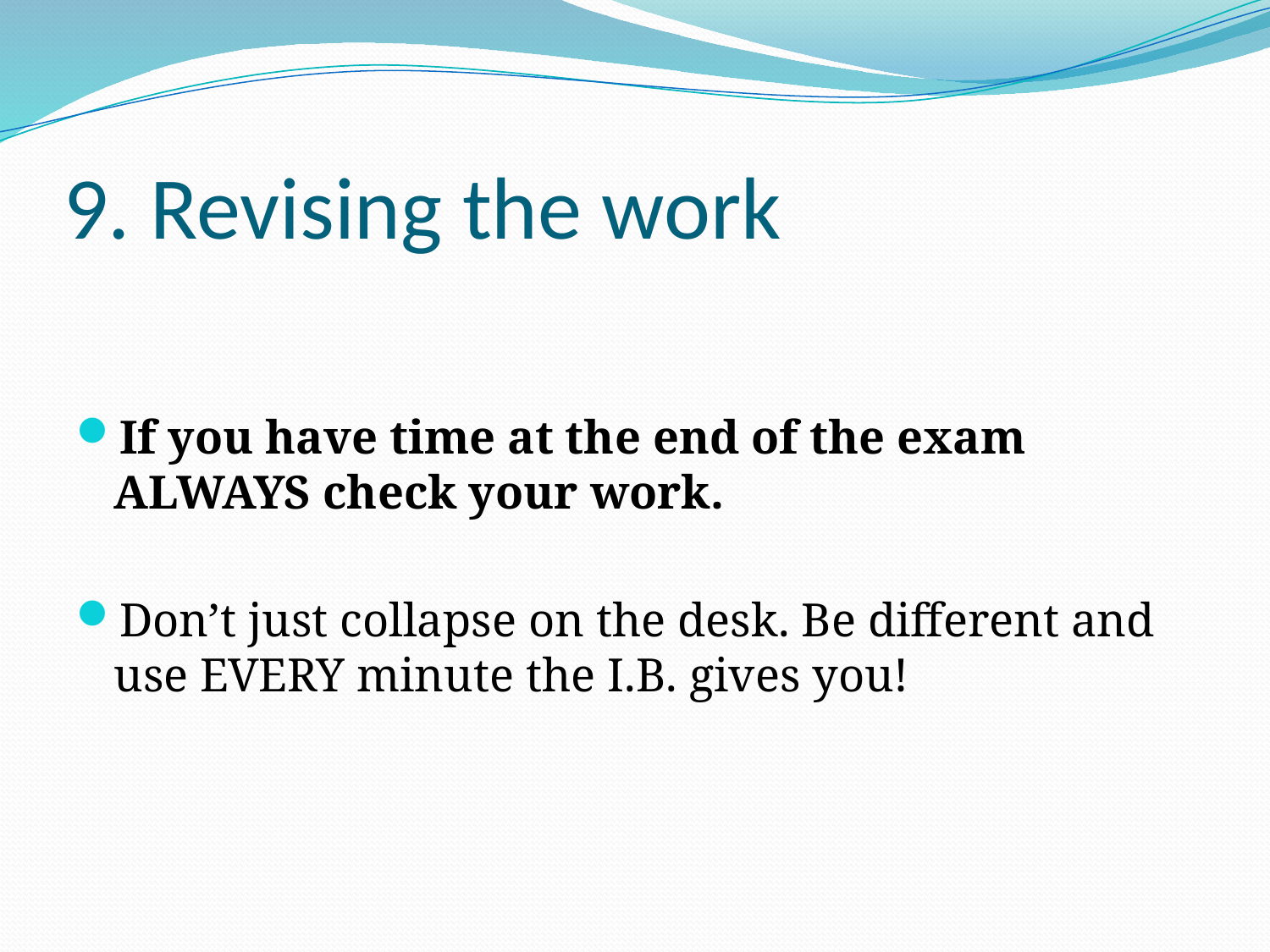

# 9. Revising the work
If you have time at the end of the exam ALWAYS check your work.

Don’t just collapse on the desk. Be different and use EVERY minute the I.B. gives you!